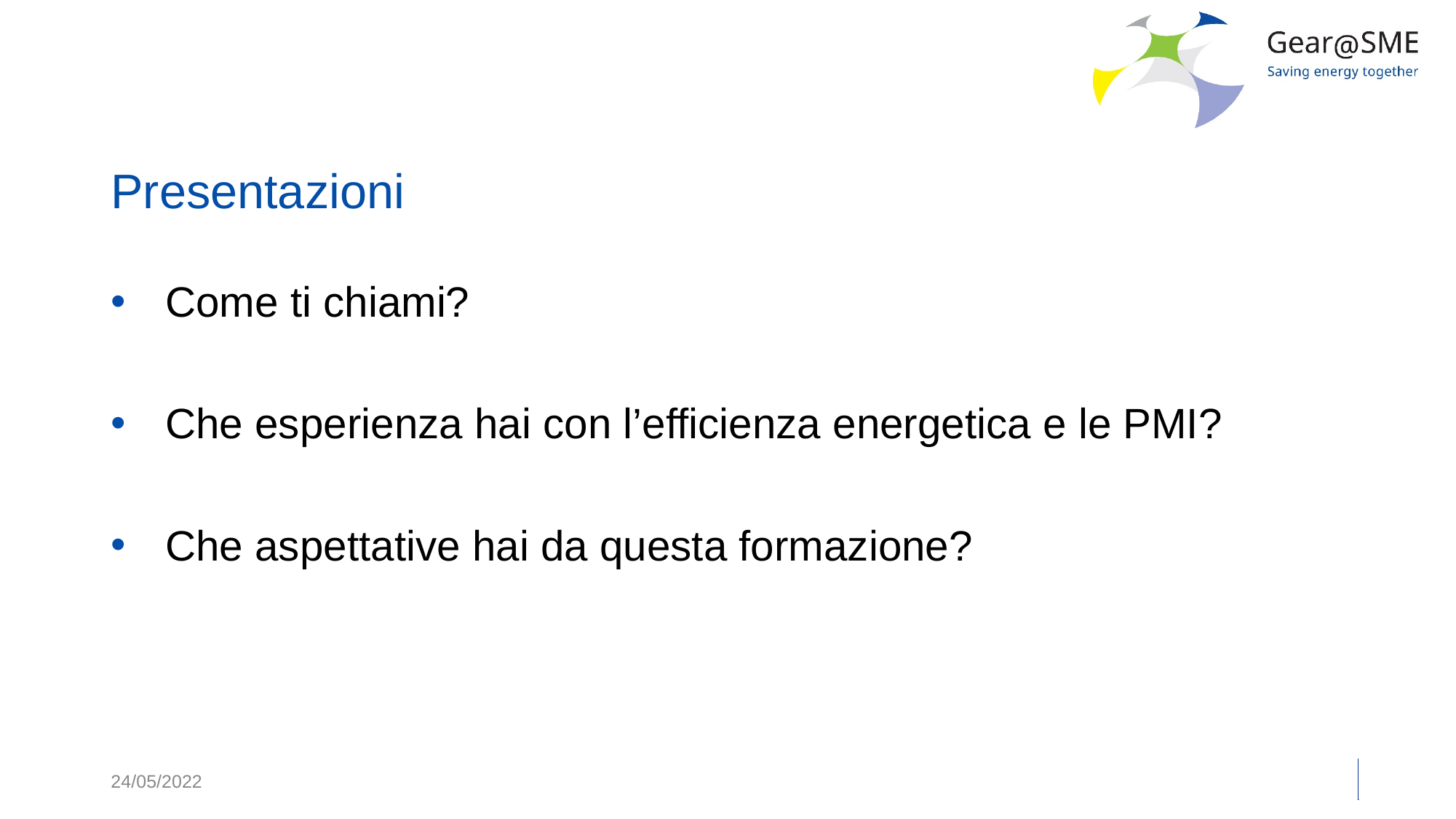

# Presentazioni
Come ti chiami?

Che esperienza hai con l’efficienza energetica e le PMI?

Che aspettative hai da questa formazione?

24/05/2022